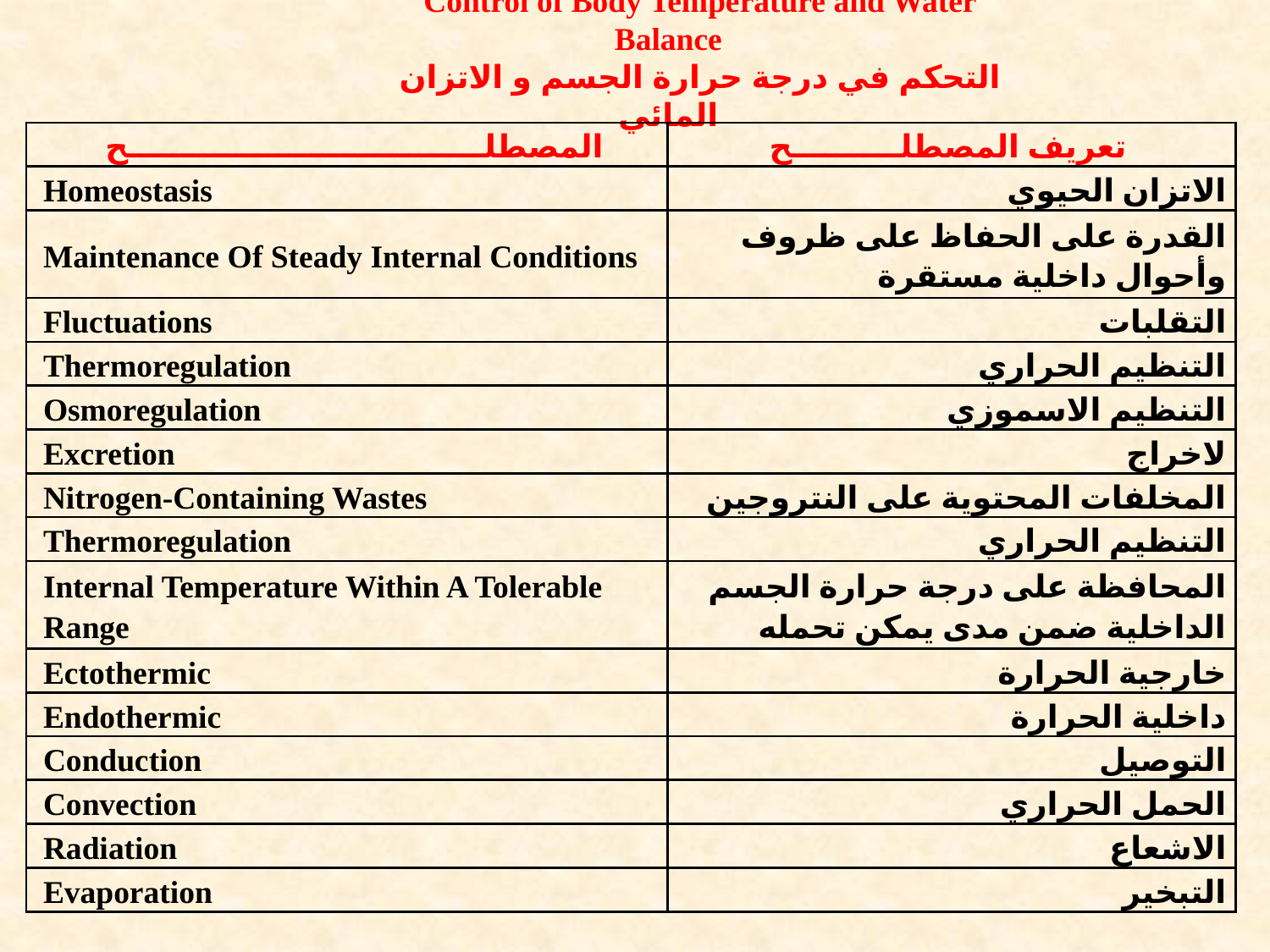

Control of Body Temperature and Water Balance
التحكم في درجة حرارة الجسم و الاتزان المائي
| المصطلـــــــــــــــــــــــــــــــــح | تعريف المصطلــــــــــح |
| --- | --- |
| Homeostasis | الاتزان الحيوي |
| Maintenance Of Steady Internal Conditions | القدرة على الحفاظ على ظروف وأحوال داخلية مستقرة |
| Fluctuations | التقلبات |
| Thermoregulation | التنظيم الحراري |
| Osmoregulation | التنظيم الاسموزي |
| Excretion | لاخراج |
| Nitrogen-Containing Wastes | المخلفات المحتوية على النتروجين |
| Thermoregulation | التنظيم الحراري |
| Internal Temperature Within A Tolerable Range | المحافظة على درجة حرارة الجسم الداخلية ضمن مدى يمكن تحمله |
| Ectothermic | خارجية الحرارة |
| Endothermic | داخلية الحرارة |
| Conduction | التوصيل |
| Convection | الحمل الحراري |
| Radiation | الاشعاع |
| Evaporation | التبخير |